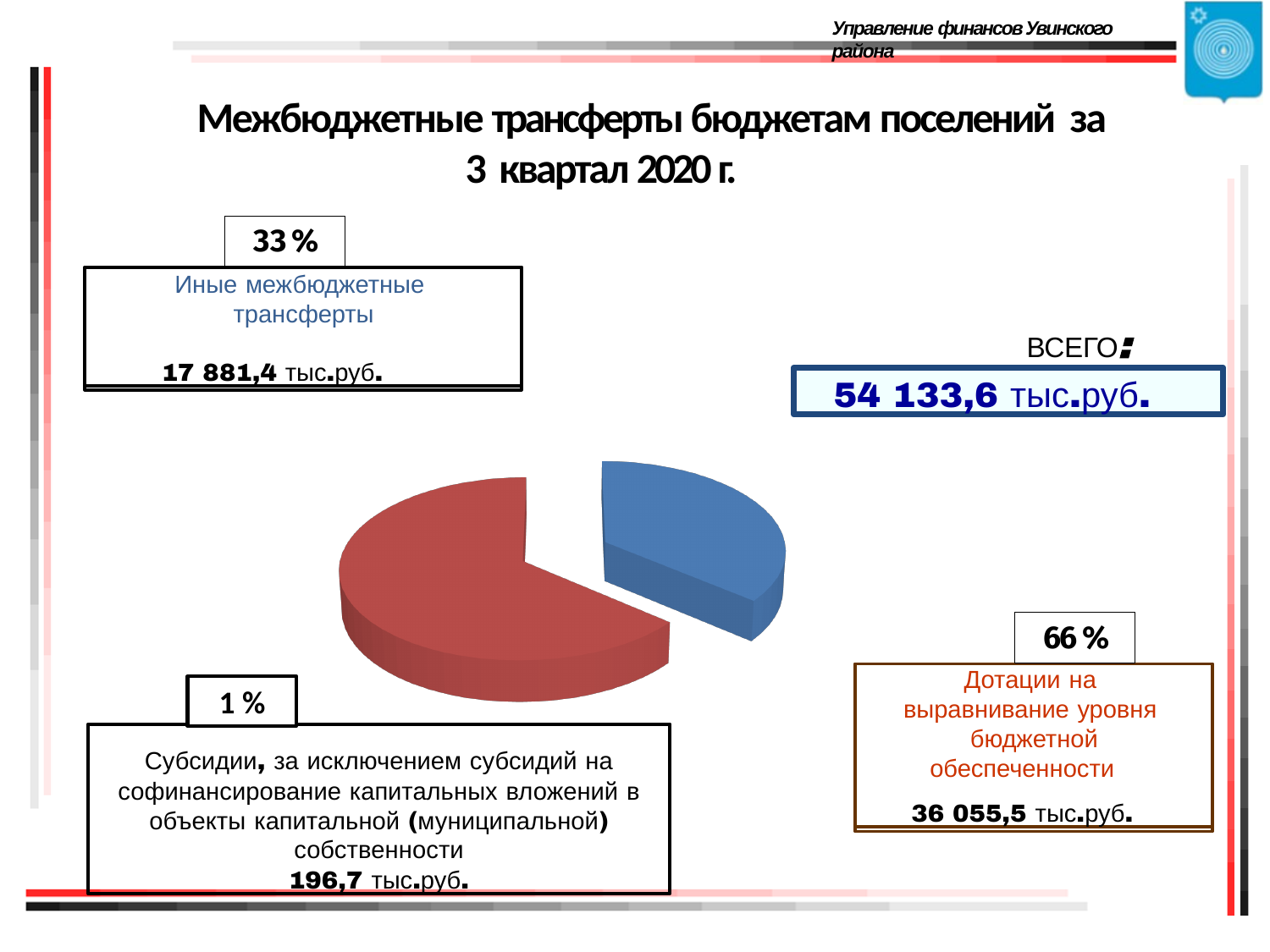

Управление финансов Увинского района

# Межбюджетные трансферты бюджетам поселений  за 3  квартал 2020 г.

33 %

Иные межбюджетные  трансферты
17 881,4 тыс.руб.
ВСЕГО:
54 133,6 тыс.руб.

[unsupported chart]

66 %

Дотации на  выравнивание уровня  бюджетной
обеспеченности
36 055,5 тыс.руб.
1 %

Субсидии, за исключением субсидий на софинансирование капитальных вложений в объекты капитальной (муниципальной) собственности
196,7 тыс.руб.